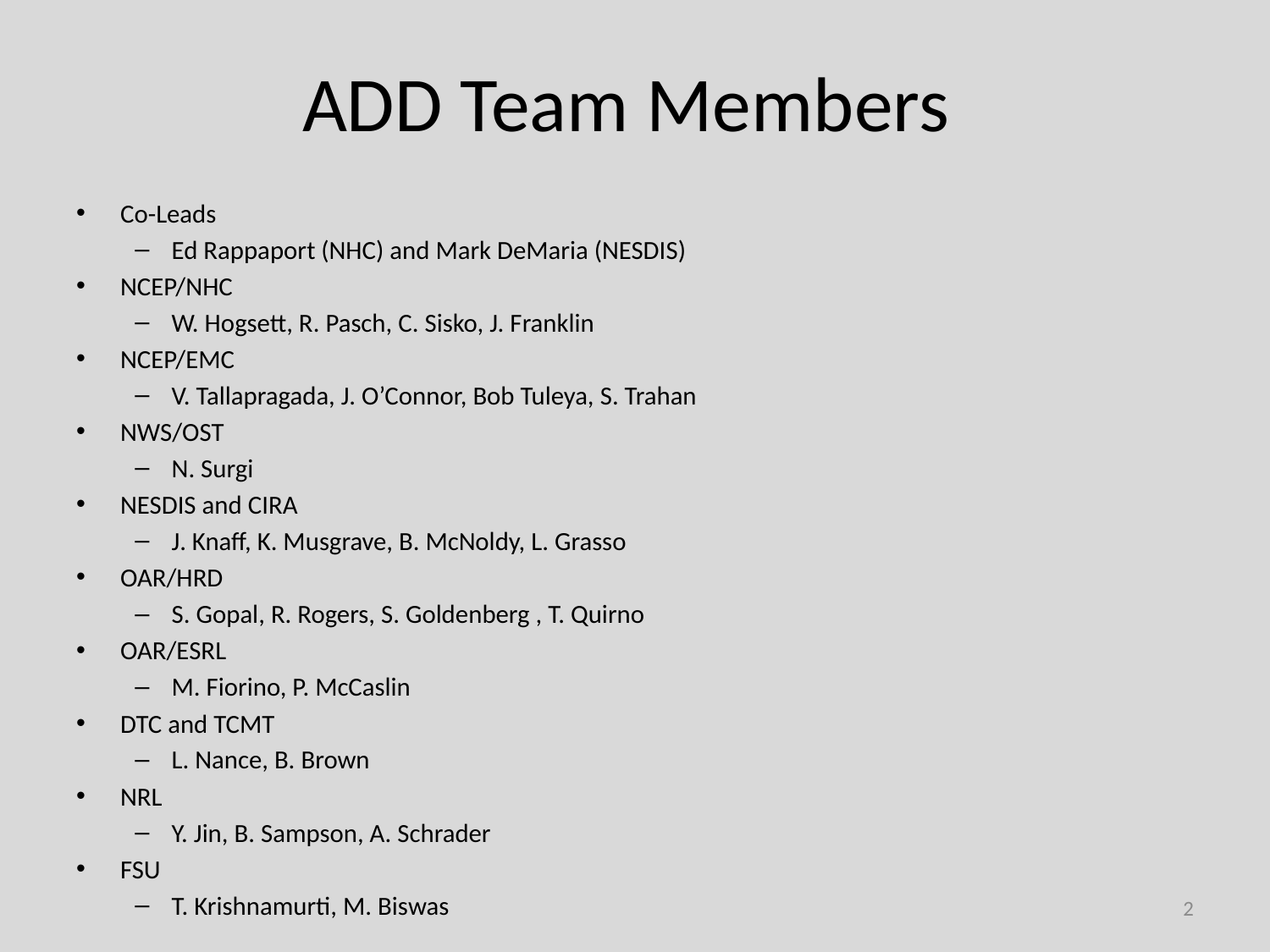

# ADD Team Members
Co-Leads
Ed Rappaport (NHC) and Mark DeMaria (NESDIS)
NCEP/NHC
W. Hogsett, R. Pasch, C. Sisko, J. Franklin
NCEP/EMC
V. Tallapragada, J. O’Connor, Bob Tuleya, S. Trahan
NWS/OST
N. Surgi
NESDIS and CIRA
J. Knaff, K. Musgrave, B. McNoldy, L. Grasso
OAR/HRD
S. Gopal, R. Rogers, S. Goldenberg , T. Quirno
OAR/ESRL
M. Fiorino, P. McCaslin
DTC and TCMT
L. Nance, B. Brown
NRL
Y. Jin, B. Sampson, A. Schrader
FSU
T. Krishnamurti, M. Biswas

2